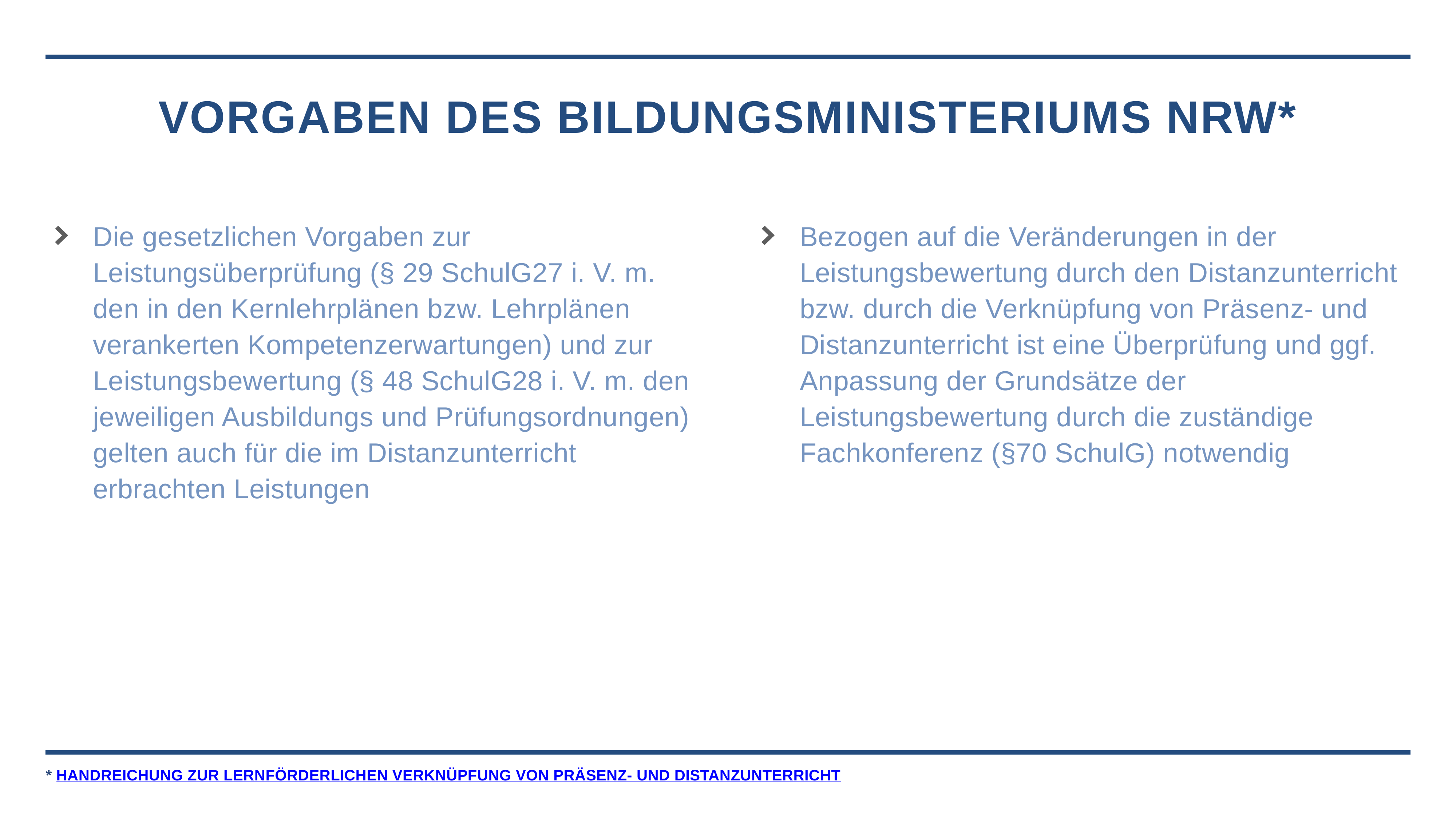

# Vorgaben des Bildungsministeriums NRW*
Die gesetzlichen Vorgaben zur Leistungsüberprüfung (§ 29 SchulG27 i. V. m. den in den Kernlehrplänen bzw. Lehrplänen verankerten Kompetenzerwartungen) und zur Leistungsbewertung (§ 48 SchulG28 i. V. m. den jeweiligen Ausbildungs und Prüfungsordnungen) gelten auch für die im Distanzunterricht erbrachten Leistungen
Bezogen auf die Veränderungen in der Leistungsbewertung durch den Distanzunterricht bzw. durch die Verknüpfung von Präsenz- und Distanzunterricht ist eine Überprüfung und ggf. Anpassung der Grundsätze der Leistungsbewertung durch die zuständige Fachkonferenz (§70 SchulG) notwendig
* HANDREICHUNG ZUR LERNFÖRDERLICHEN VERKNÜPFUNG VON PRÄSENZ- UND DISTANZUNTERRICHT